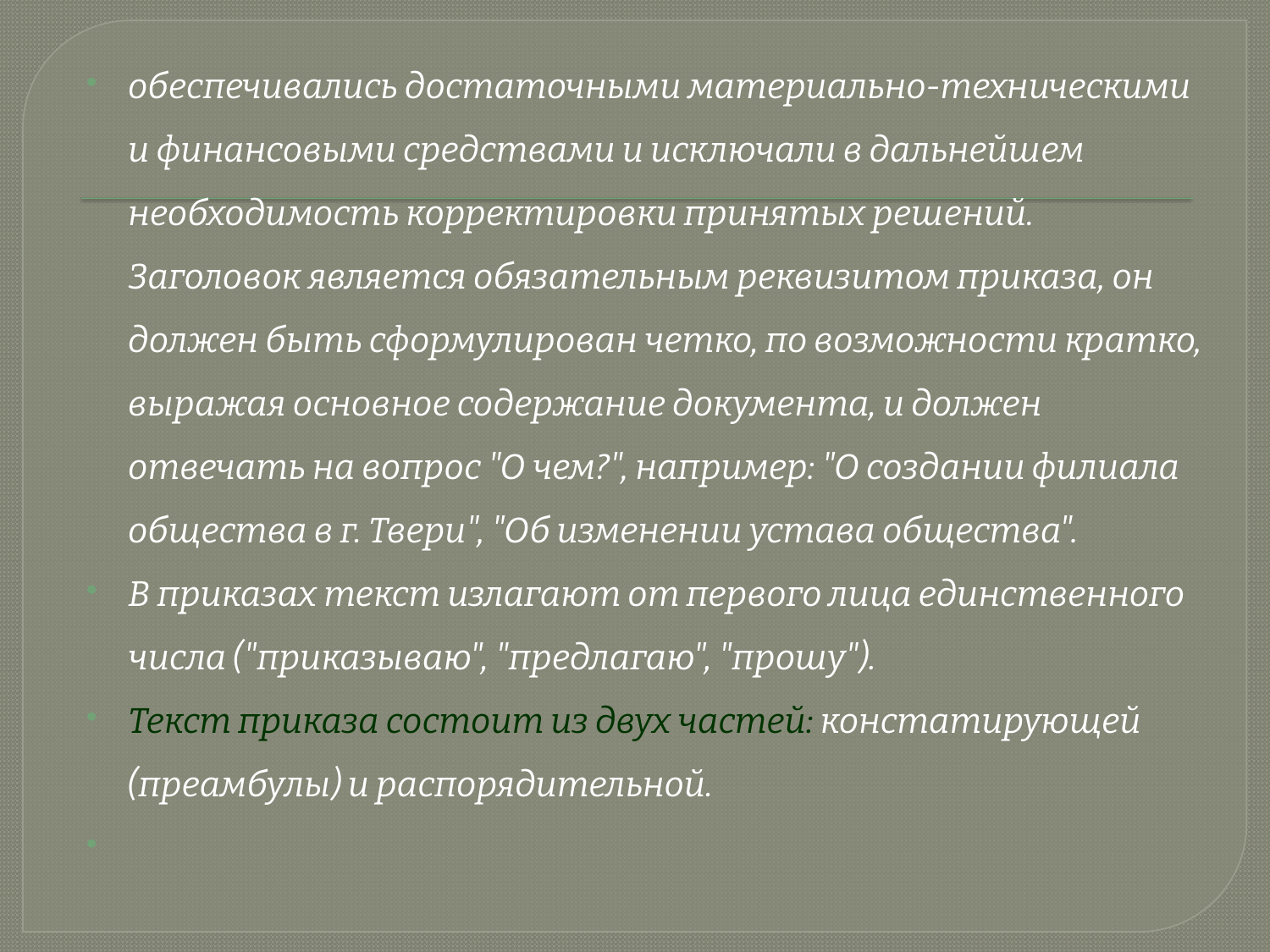

обеспечивались достаточными материально-техническими и финансовыми средствами и исключали в дальнейшем необходимость корректировки принятых решений. Заголовок является обязательным реквизитом приказа, он должен быть сформулирован четко, по возможности кратко, выражая основное содержание документа, и должен отвечать на вопрос "О чем?", например: "О создании филиала общества в г. Твери", "Об изменении устава общества".
В приказах текст излагают от первого лица единственного числа ("приказываю", "предлагаю", "прошу").
Текст приказа состоит из двух частей: констатирующей (преамбулы) и распорядительной.